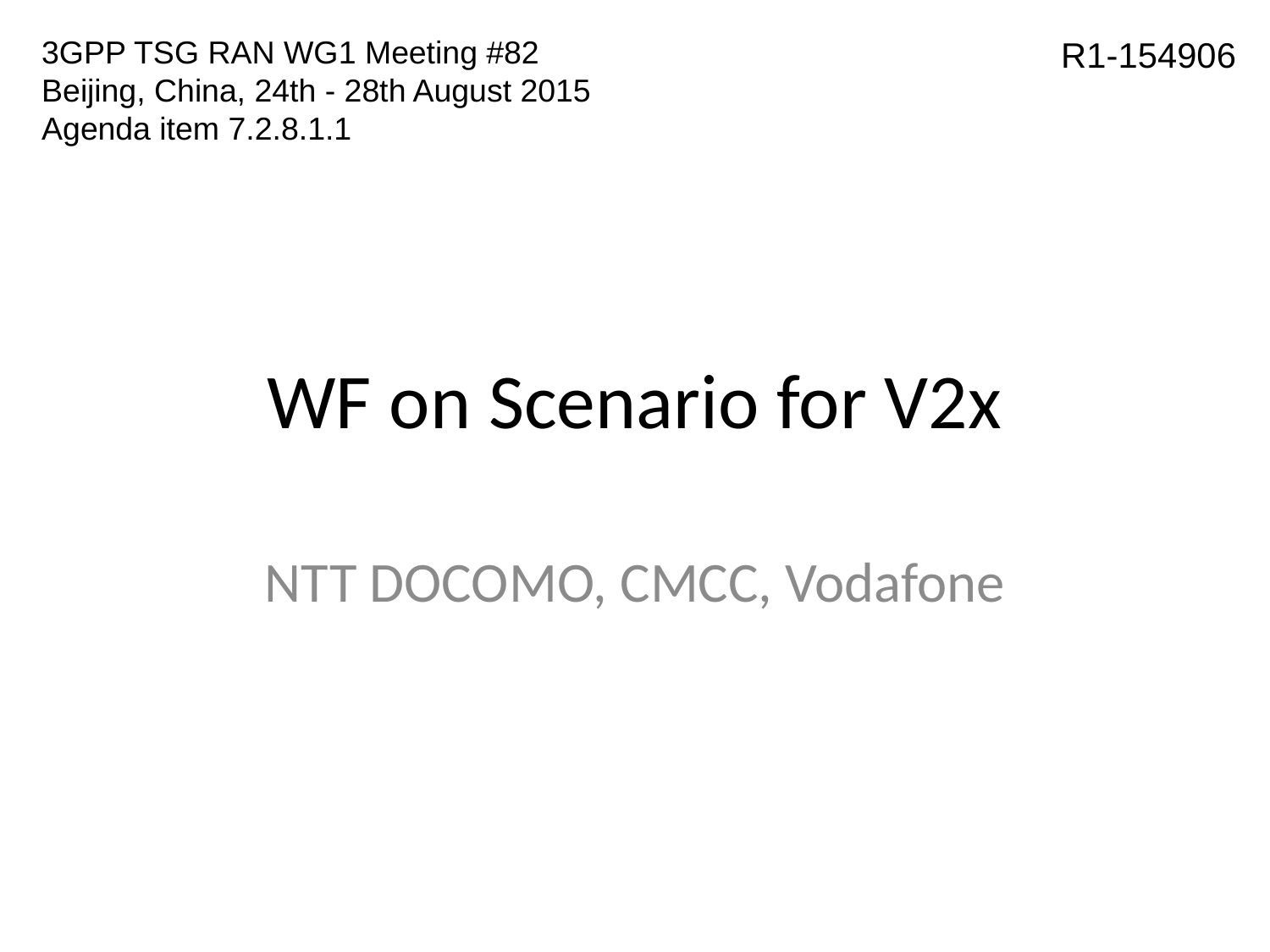

3GPP TSG RAN WG1 Meeting #82
Beijing, China, 24th - 28th August 2015
Agenda item 7.2.8.1.1
R1-154906
# WF on Scenario for V2x
NTT DOCOMO, CMCC, Vodafone